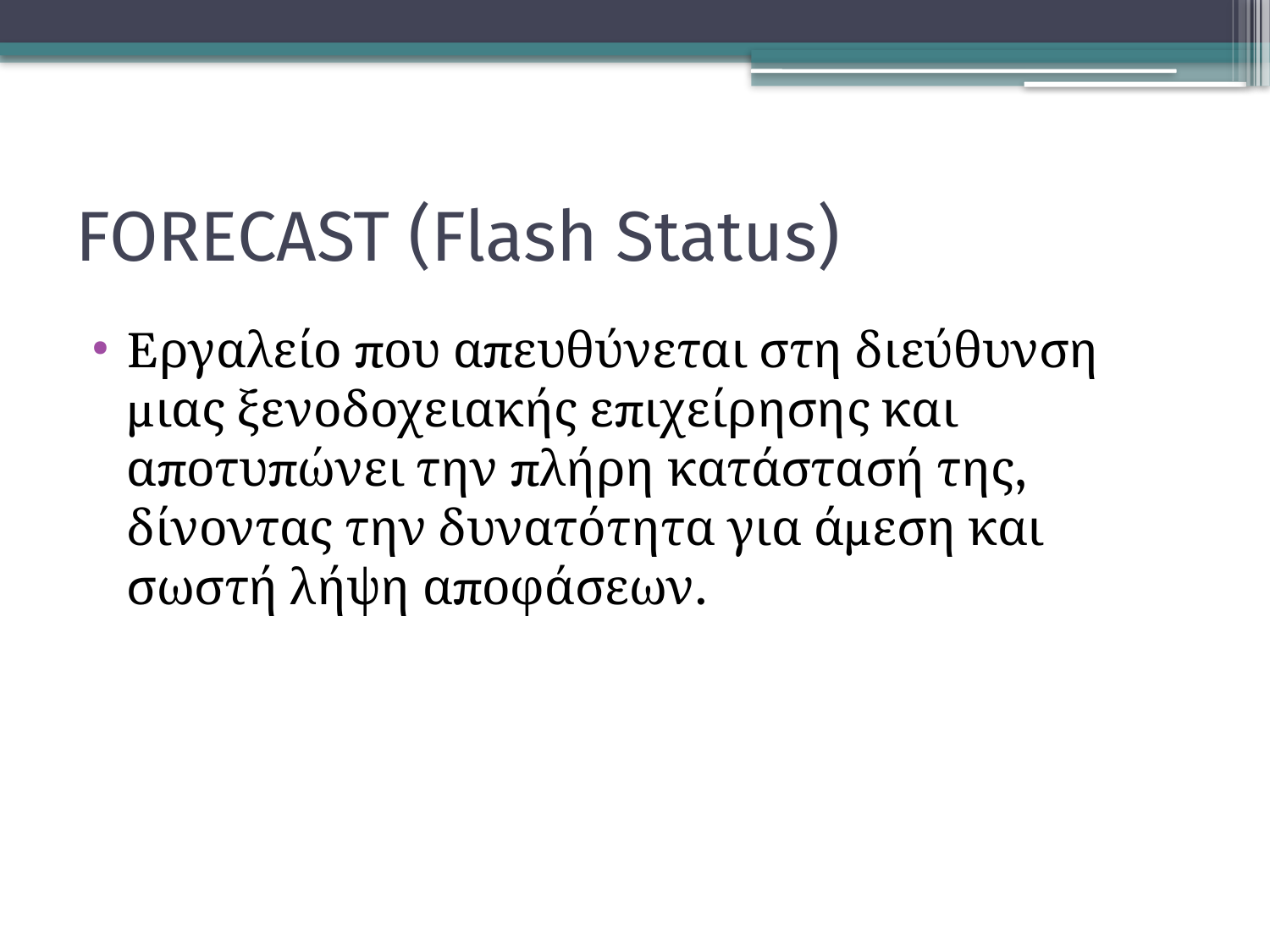

# FORECAST (Flash Status)
Εργαλείο που απευθύνεται στη διεύθυνση μιας ξενοδοχειακής επιχείρησης και αποτυπώνει την πλήρη κατάστασή της, δίνοντας την δυνατότητα για άμεση και σωστή λήψη αποφάσεων.